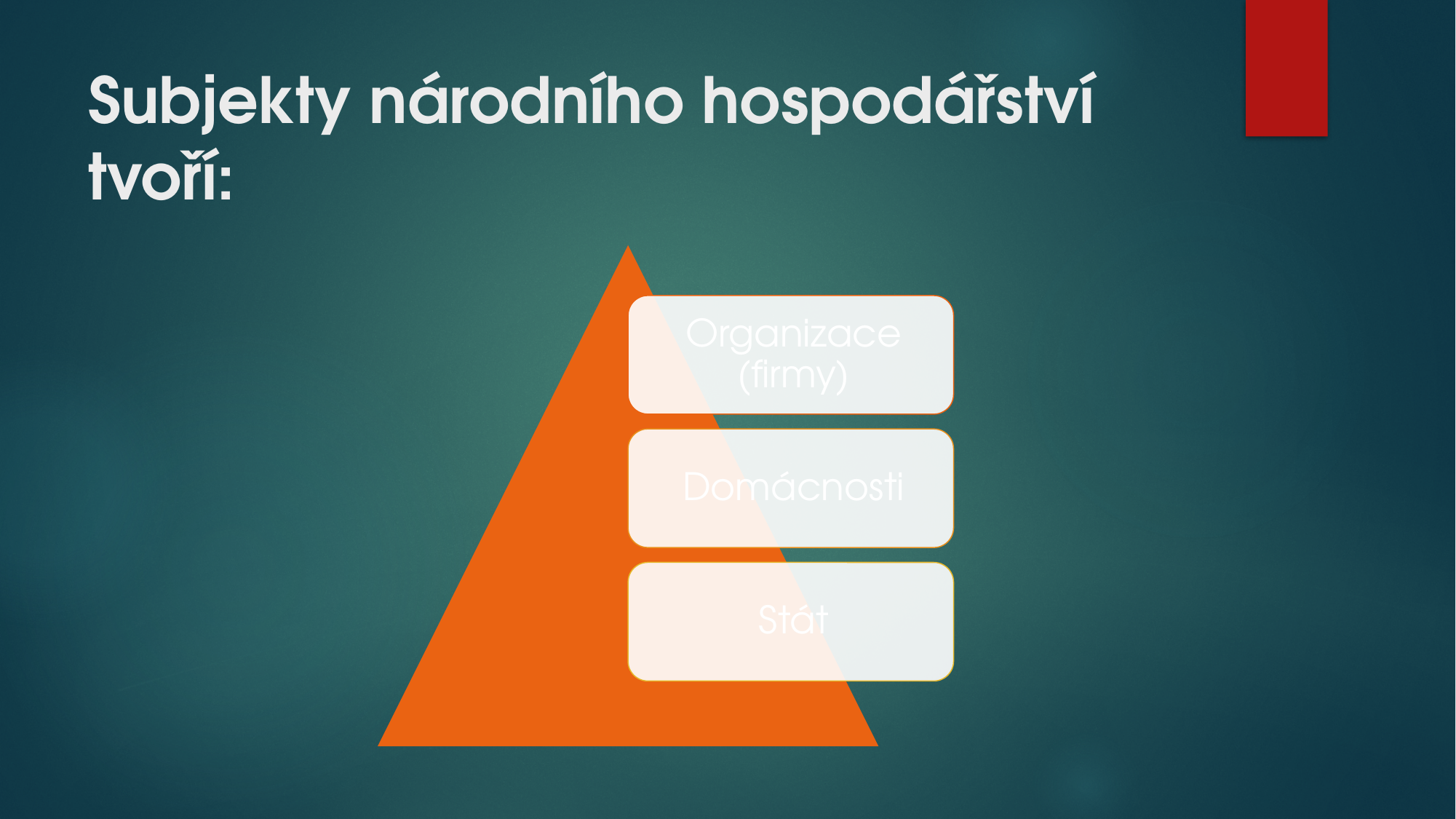

# Subjekty národního hospodářství tvoří:
Organizace (firmy)
Domácnosti
Stát